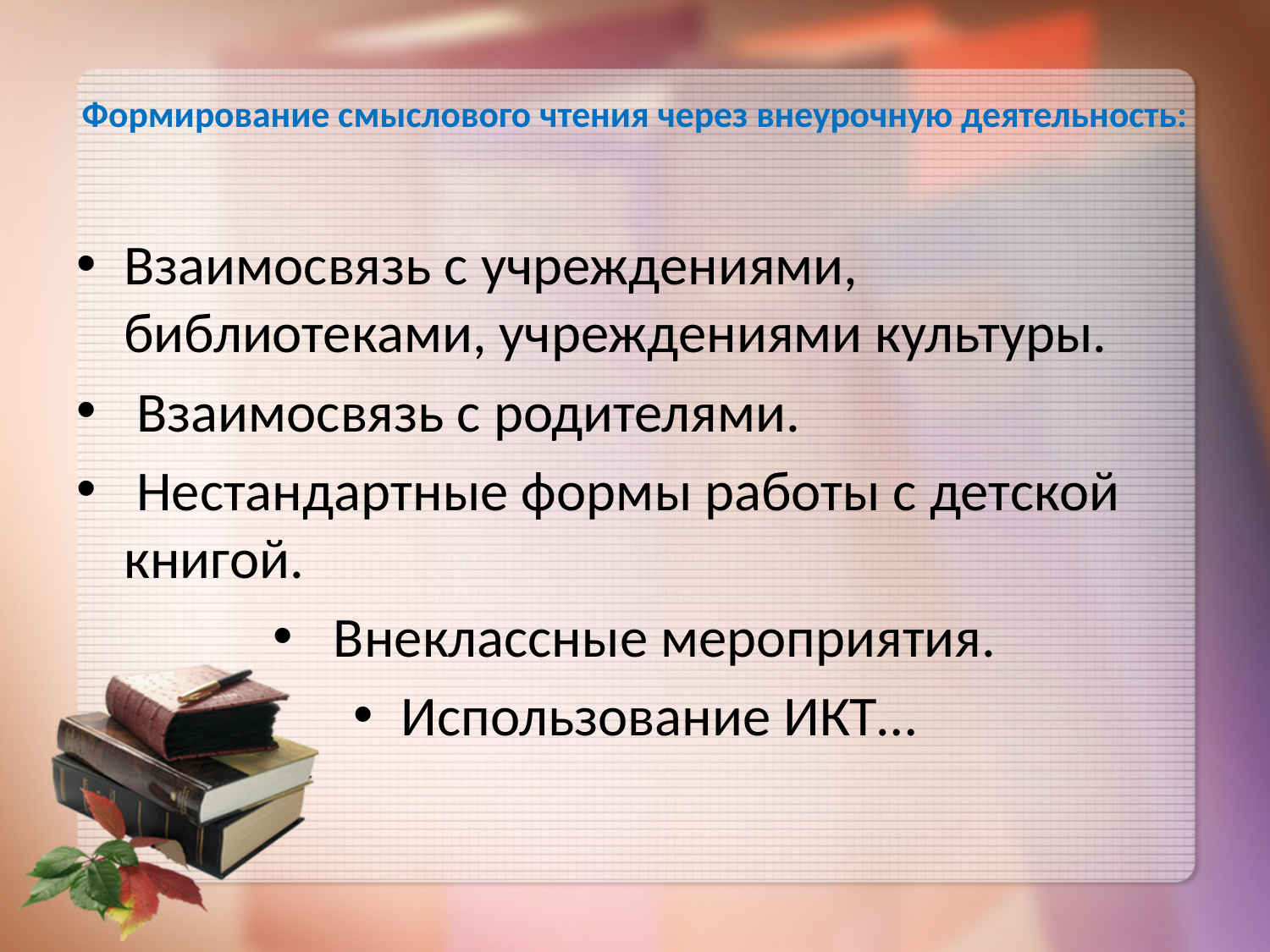

# Формирование смыслового чтения через внеурочную деятельность:
Взаимосвязь с учреждениями, библиотеками, учреждениями культуры.
 Взаимосвязь с родителями.
 Нестандартные формы работы с детской книгой.
 Внеклассные мероприятия.
Использование ИКТ…